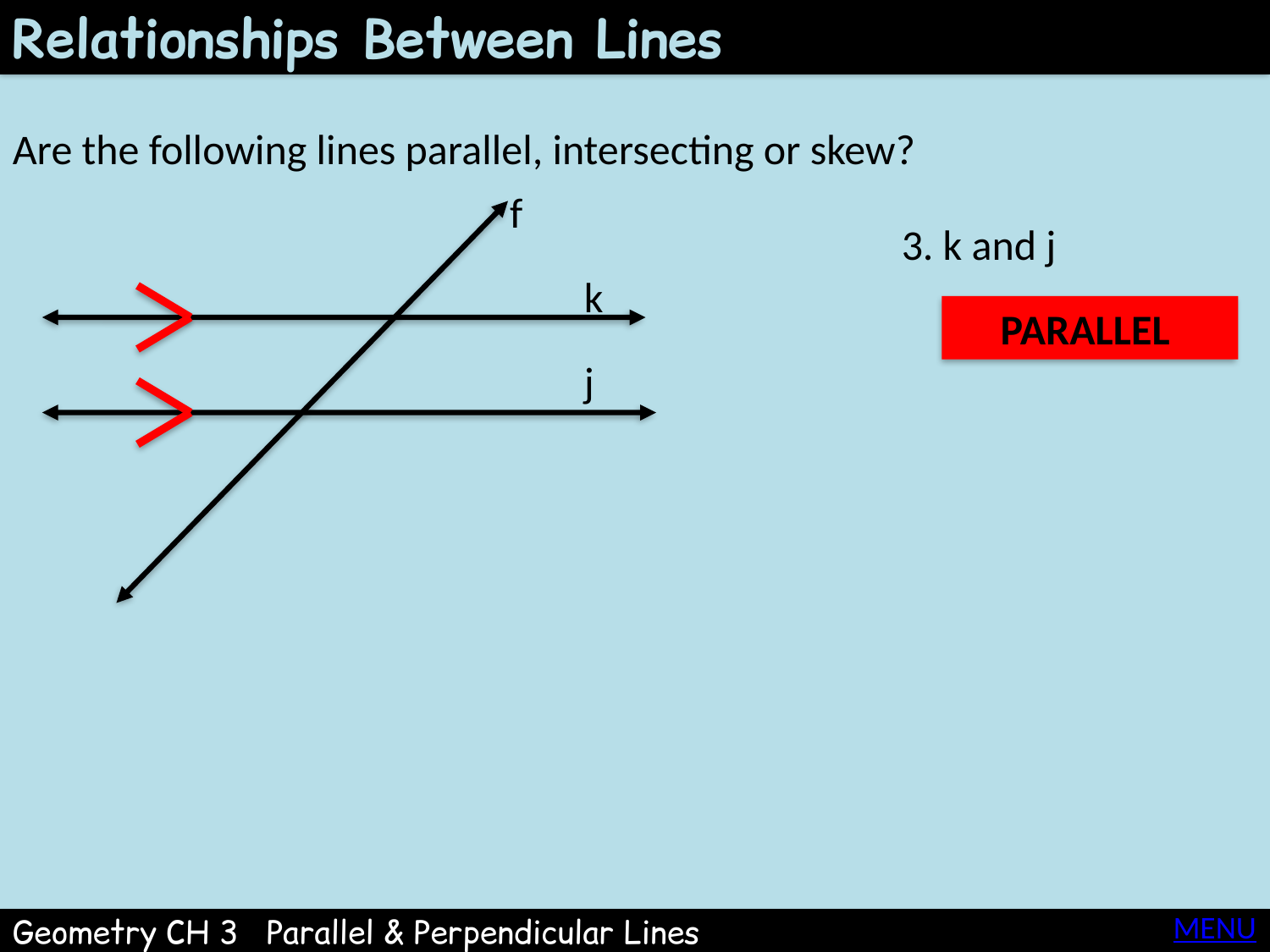

Relationships Between Lines
Are the following lines parallel, intersecting or skew?
f

3. k and j

k

PARALLEL

j

MENU
Geometry CH 3	Parallel & Perpendicular Lines